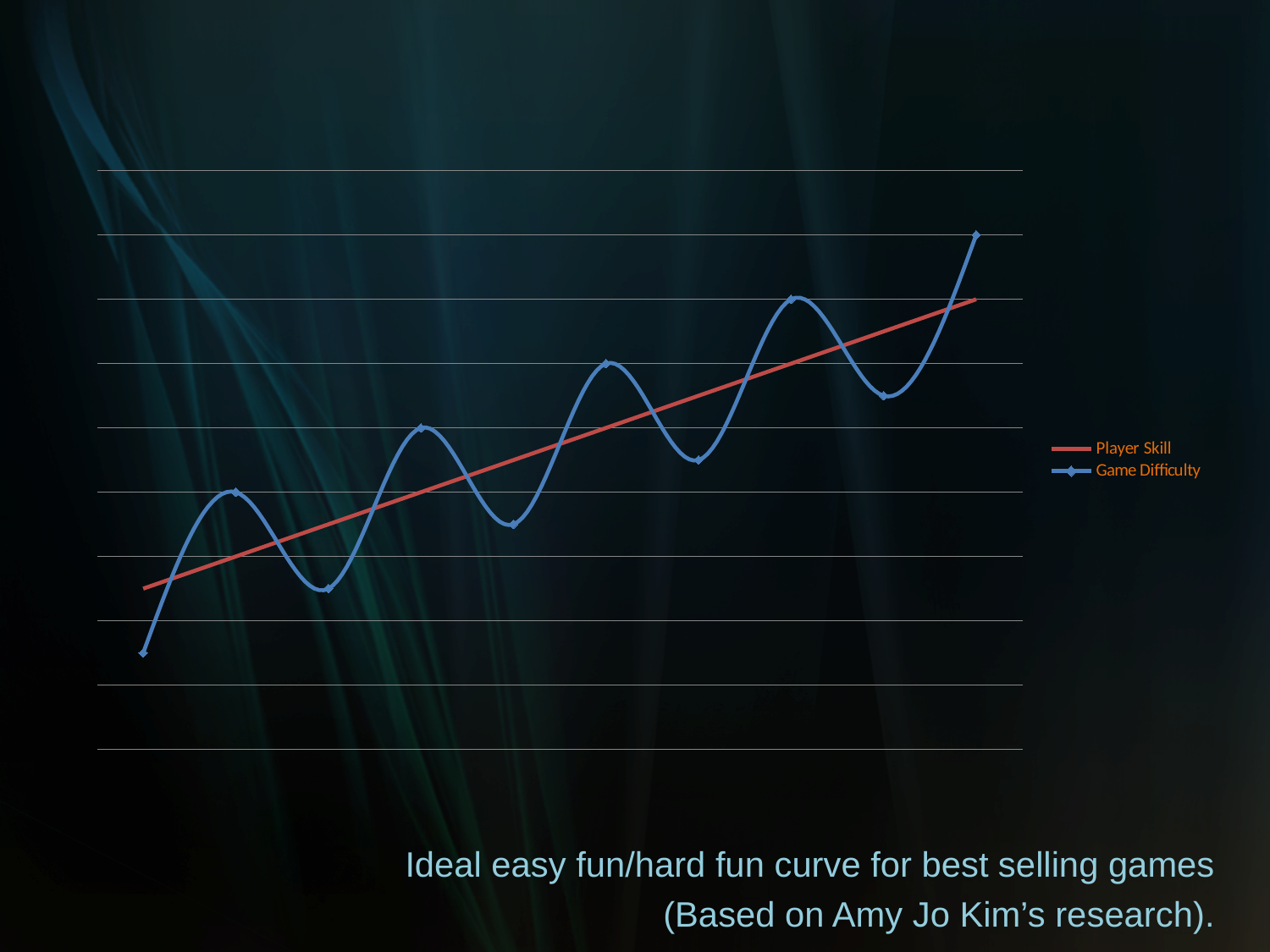

### Chart

| Category |  |  |
|---|---|---|
Ideal easy fun/hard fun curve for best selling games
(Based on Amy Jo Kim’s research).